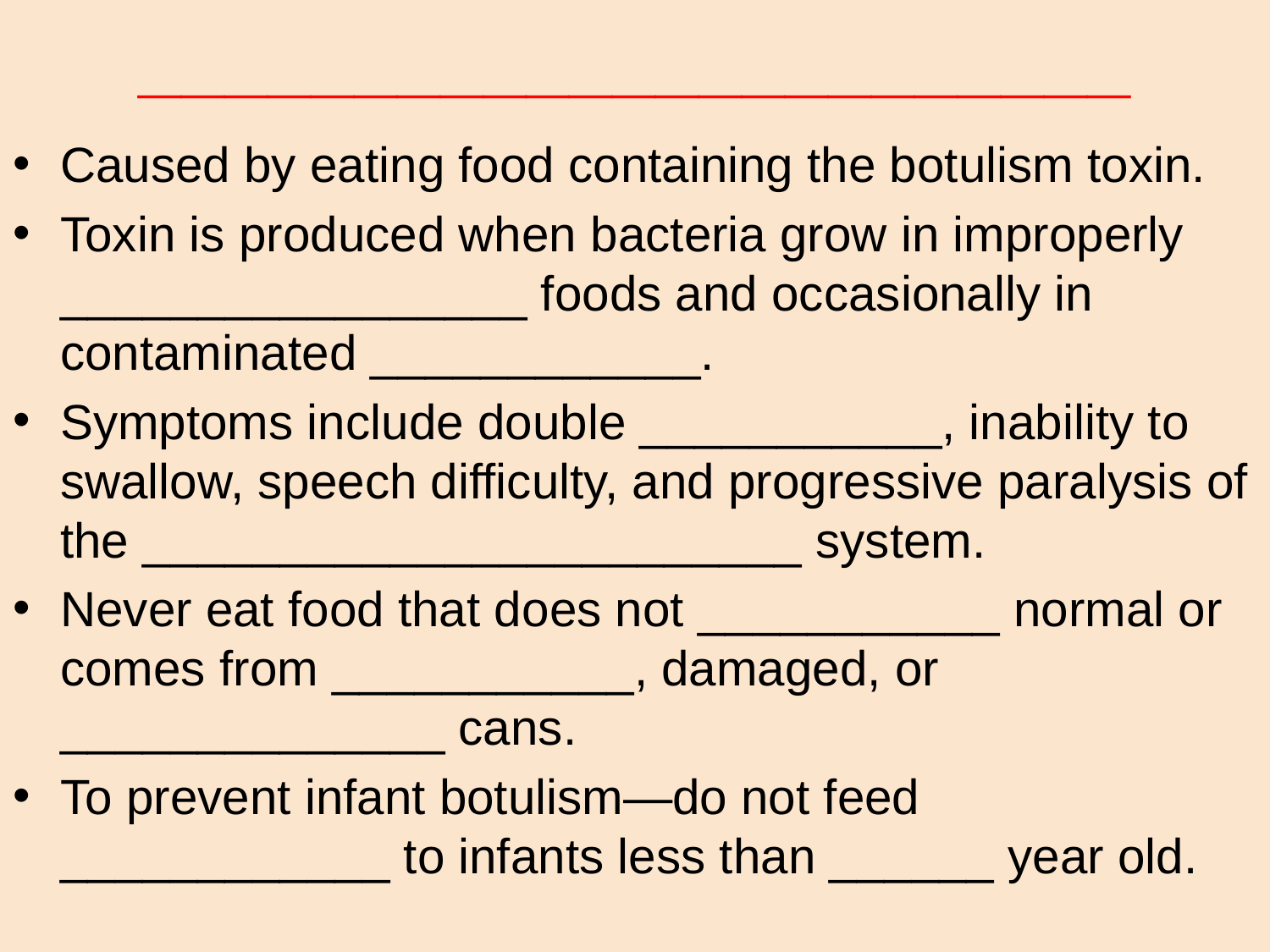

# _______________________
Caused by eating food containing the botulism toxin.
Toxin is produced when bacteria grow in improperly _________________ foods and occasionally in contaminated ____________.
Symptoms include double ___________, inability to swallow, speech difficulty, and progressive paralysis of the ________________________ system.
Never eat food that does not ___________ normal or comes from ___________, damaged, or ______________ cans.
To prevent infant botulism—do not feed ____________ to infants less than ______ year old.